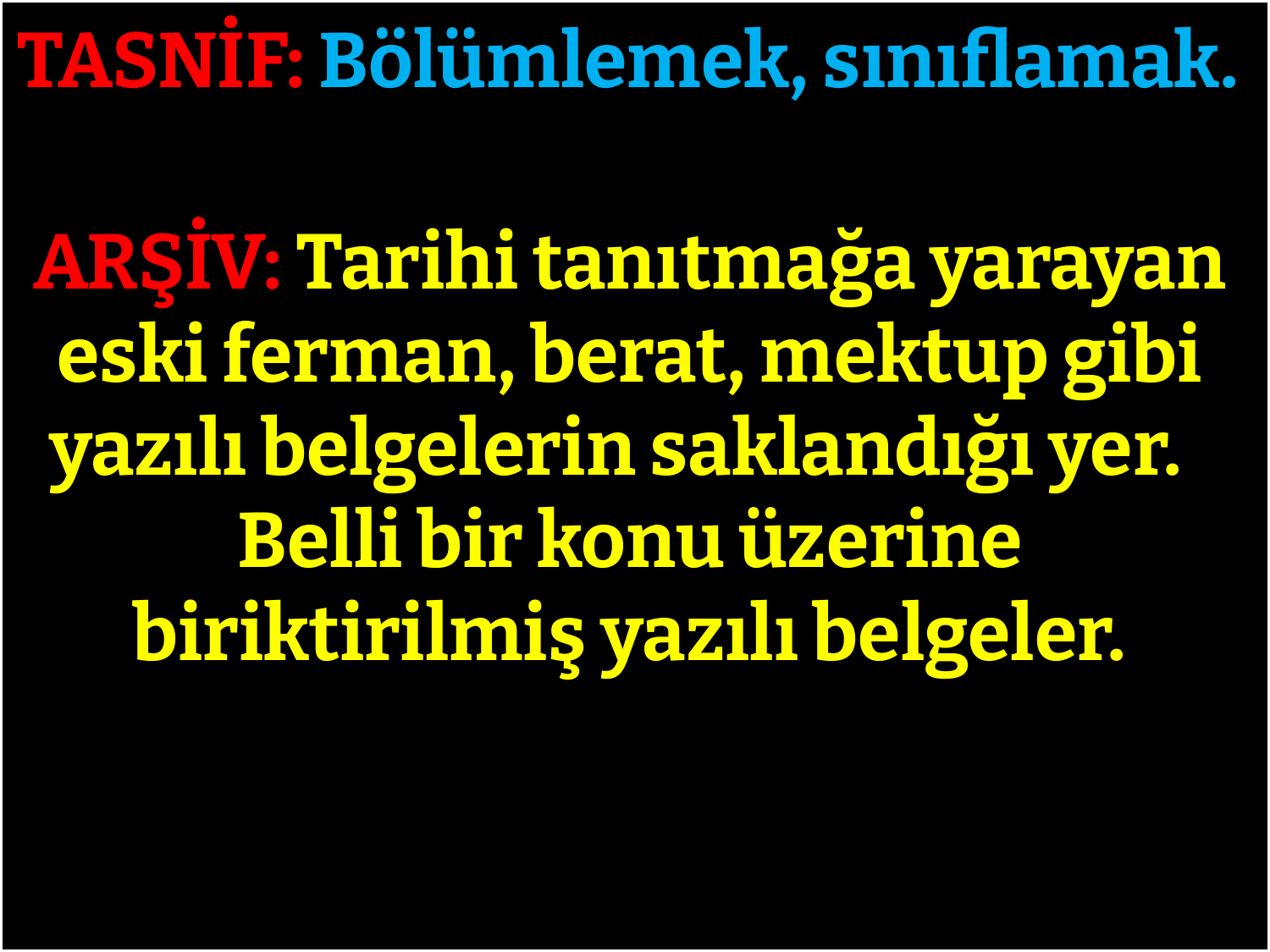

TASNİF: Bölümlemek, sınıflamak.
ARŞİV: Tarihi tanıtmağa yarayan eski ferman, berat, mektup gibi yazılı belgelerin saklandığı yer.   Belli bir konu üzerine biriktirilmiş yazılı belgeler.
#